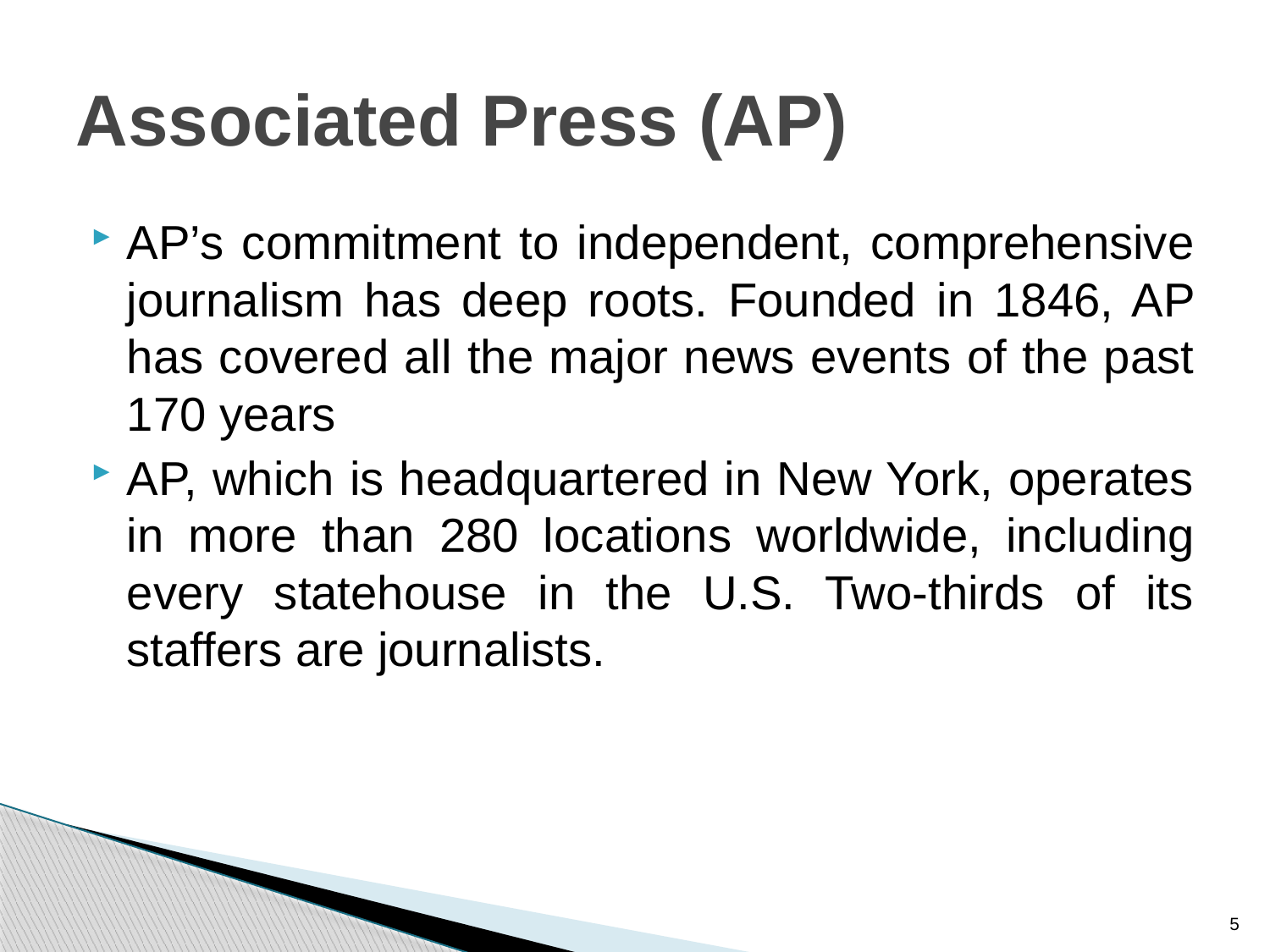

# Associated Press (AP)
AP’s commitment to independent, comprehensive journalism has deep roots. Founded in 1846, AP has covered all the major news events of the past 170 years
AP, which is headquartered in New York, operates in more than 280 locations worldwide, including every statehouse in the U.S. Two-thirds of its staffers are journalists.
5